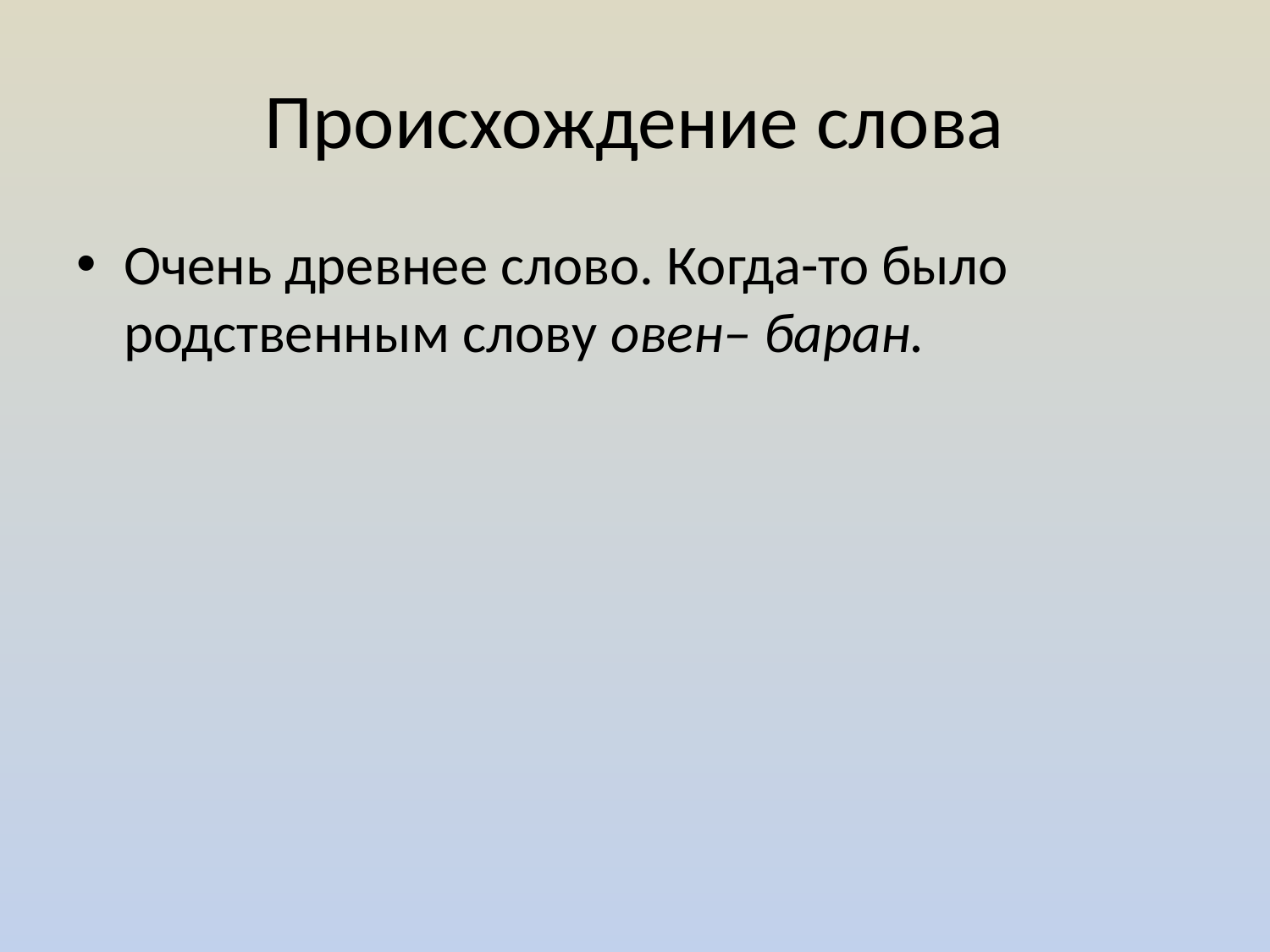

# Происхождение слова
Очень древнее слово. Когда-то было родственным слову овен– баран.